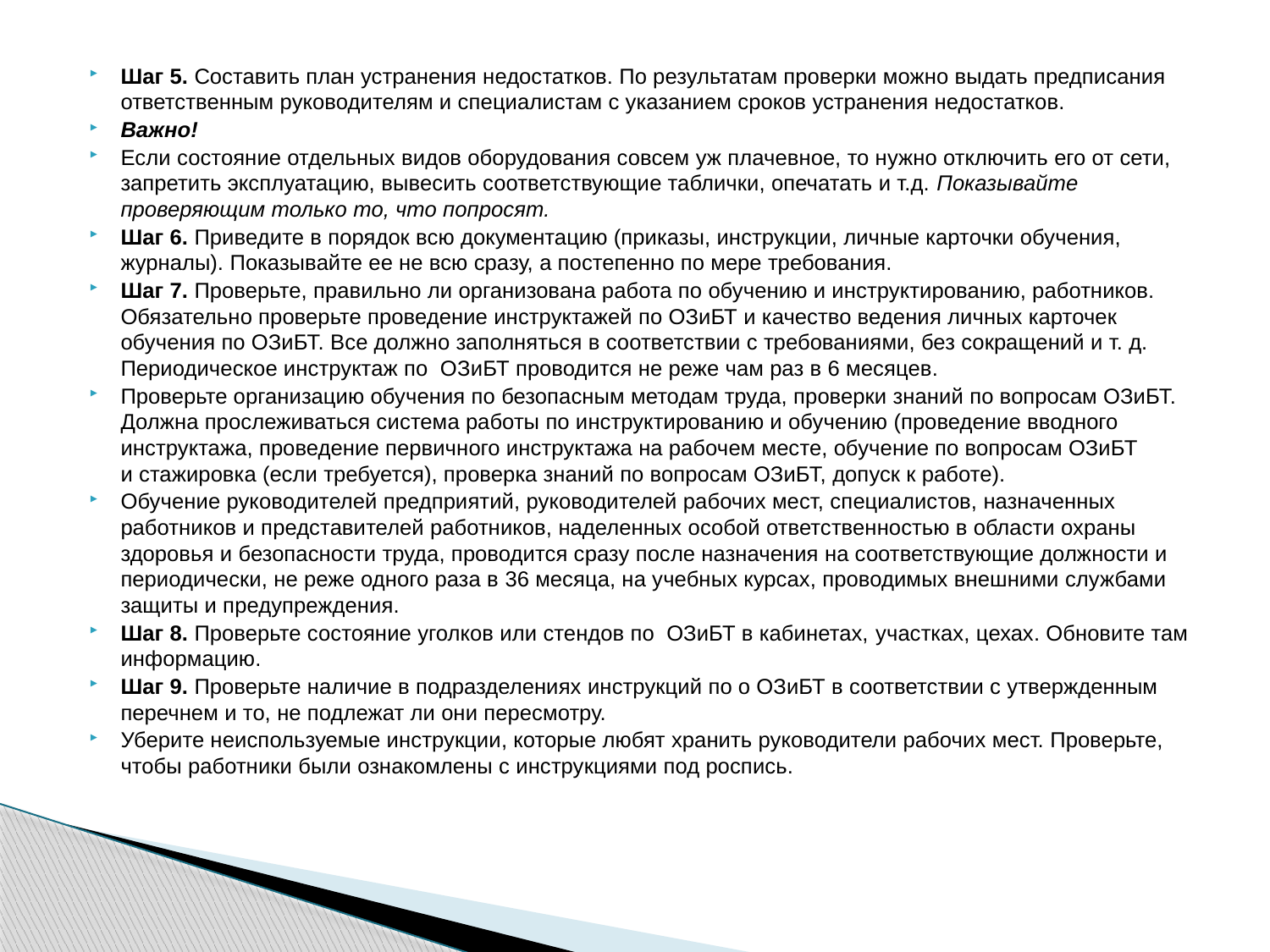

Шаг 5. Составить план устранения недостатков. По результатам проверки можно выдать предписания ответственным руководителям и специалистам с указанием сроков устранения недостатков.
Важно!
Если состояние отдельных видов оборудования совсем уж плачевное, то нужно отключить его от сети, запретить эксплуатацию, вывесить соответствующие таблички, опечатать и т.д. Показывайте проверяющим только то, что попросят.
Шаг 6. Приведите в порядок всю документацию (приказы, инструкции, личные карточки обучения, журналы). Показывайте ее не всю сразу, а постепенно по мере требования.
Шаг 7. Проверьте, правильно ли организована работа по обучению и инструктированию, работников. Обязательно проверьте проведение инструктажей по ОЗиБТ и качество ведения личных карточек  обучения по ОЗиБТ. Все должно заполняться в соответствии с требованиями, без сокращений и т. д. Периодическое инструктаж по  ОЗиБТ проводится не реже чам раз в 6 месяцев.
Проверьте организацию обучения по безопасным методам труда, проверки знаний по вопросам ОЗиБТ. Должна прослеживаться система работы по инструктированию и обучению (проведение вводного инструктажа, проведение первичного инструктажа на рабочем месте, обучение по вопросам ОЗиБТ и стажировка (если требуется), проверка знаний по вопросам ОЗиБТ, допуск к работе).
Обучение руководителей предприятий, руководителей рабочих мест, специалистов, назначенных работников и представителей работников, наделенных особой ответственностью в области охраны здоровья и безопасности труда, проводится сразу после назначения на соответствующие должности и периодически, не реже одного раза в 36 месяца, на учебных курсах, проводимых внешними службами защиты и предупреждения.
Шаг 8. Проверьте состояние уголков или стендов по  ОЗиБТ в кабинетах, участках, цехах. Обновите там информацию.
Шаг 9. Проверьте наличие в подразделениях инструкций по о ОЗиБТ в соответствии с утвержденным перечнем и то, не подлежат ли они пересмотру.
Уберите неиспользуемые инструкции, которые любят хранить руководители рабочих мест. Проверьте, чтобы работники были ознакомлены с инструкциями под роспись.